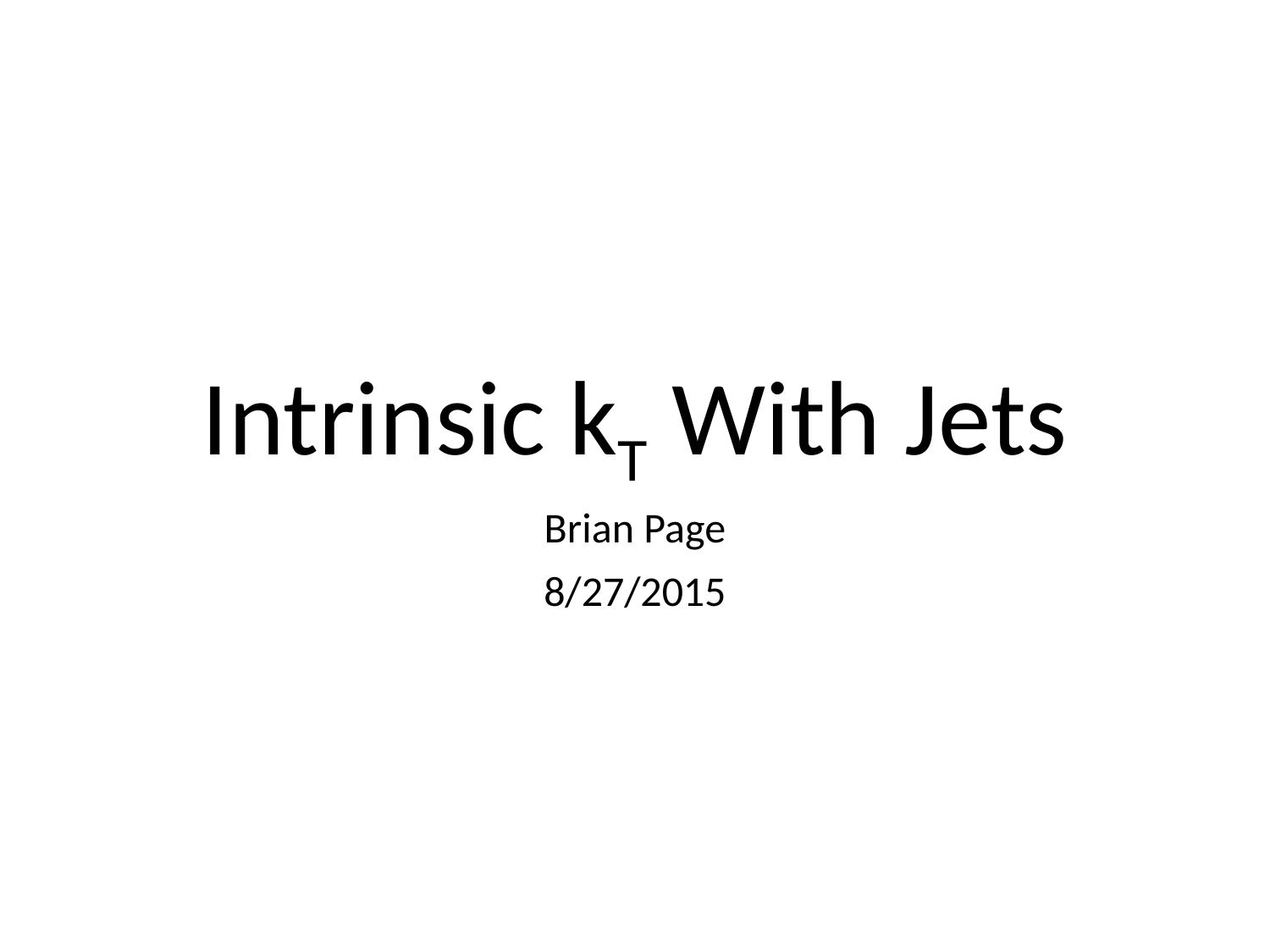

# Intrinsic kT With Jets
Brian Page
8/27/2015